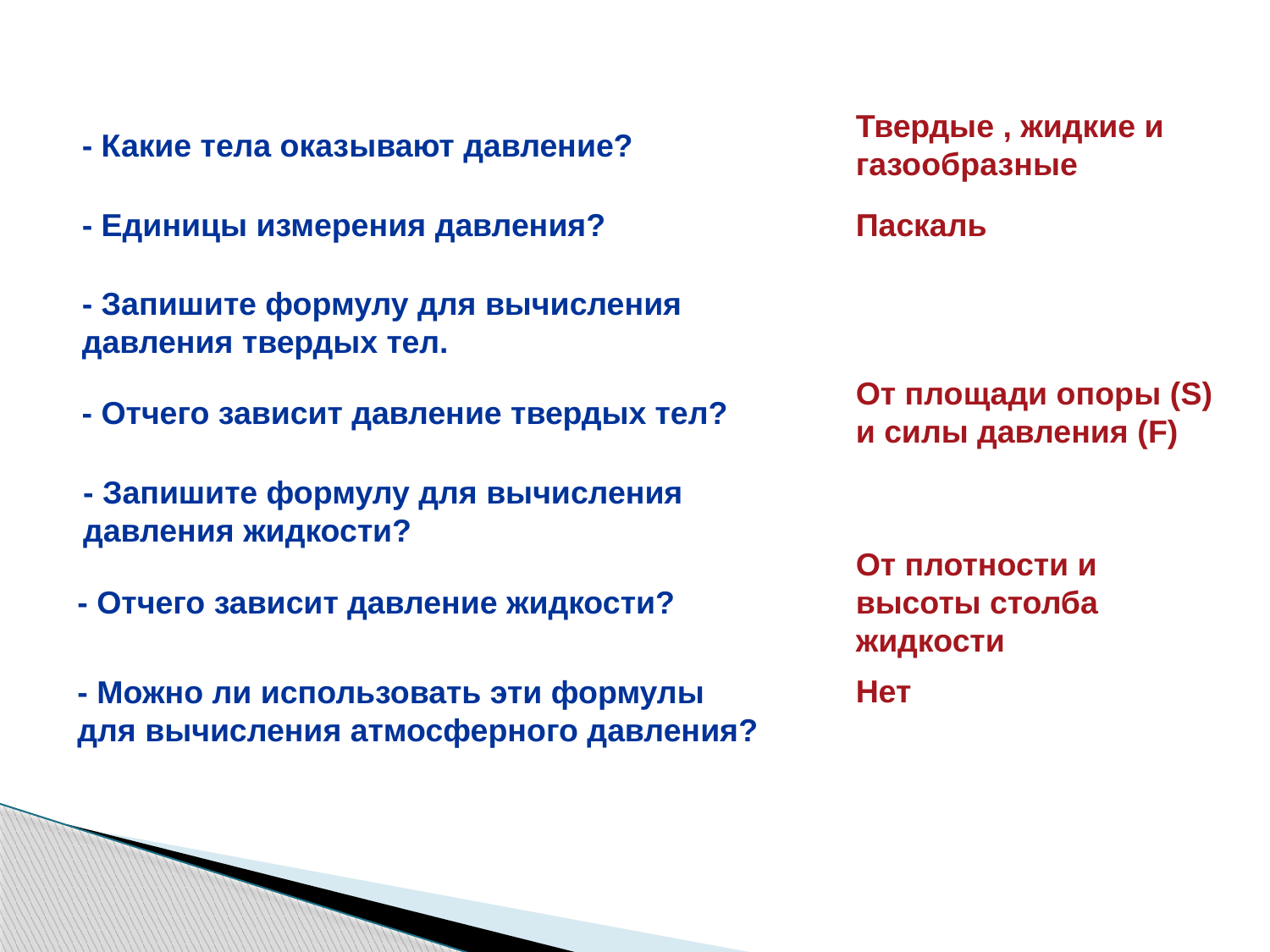

Твердые , жидкие и газообразные

- Какие тела оказывают давление?

- Единицы измерения давления?

Паскаль
- Запишите формулу для вычисления давления твердых тел.

От площади опоры (S) и силы давления (F)
- Отчего зависит давление твердых тел?

- Запишите формулу для вычисления давления жидкости?

От плотности и высоты столба жидкости
- Отчего зависит давление жидкости?
Нет
- Можно ли использовать эти формулы для вычисления атмосферного давления?